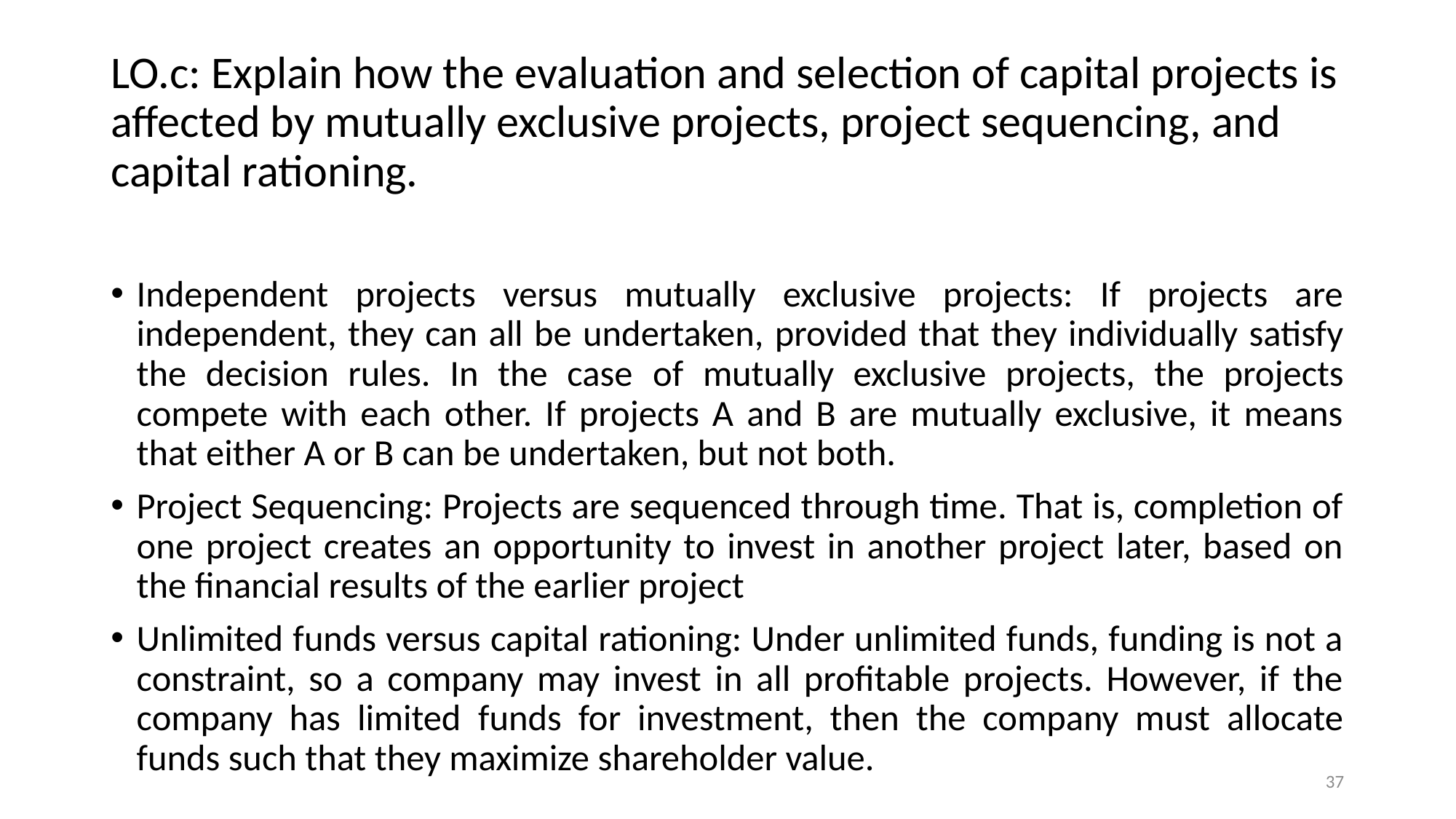

# LO.c: Explain how the evaluation and selection of capital projects is affected by mutually exclusive projects, project sequencing, and capital rationing.
Independent projects versus mutually exclusive projects: If projects are independent, they can all be undertaken, provided that they individually satisfy the decision rules. In the case of mutually exclusive projects, the projects compete with each other. If projects A and B are mutually exclusive, it means that either A or B can be undertaken, but not both.
Project Sequencing: Projects are sequenced through time. That is, completion of one project creates an opportunity to invest in another project later, based on the financial results of the earlier project
Unlimited funds versus capital rationing: Under unlimited funds, funding is not a constraint, so a company may invest in all profitable projects. However, if the company has limited funds for investment, then the company must allocate funds such that they maximize shareholder value.
37